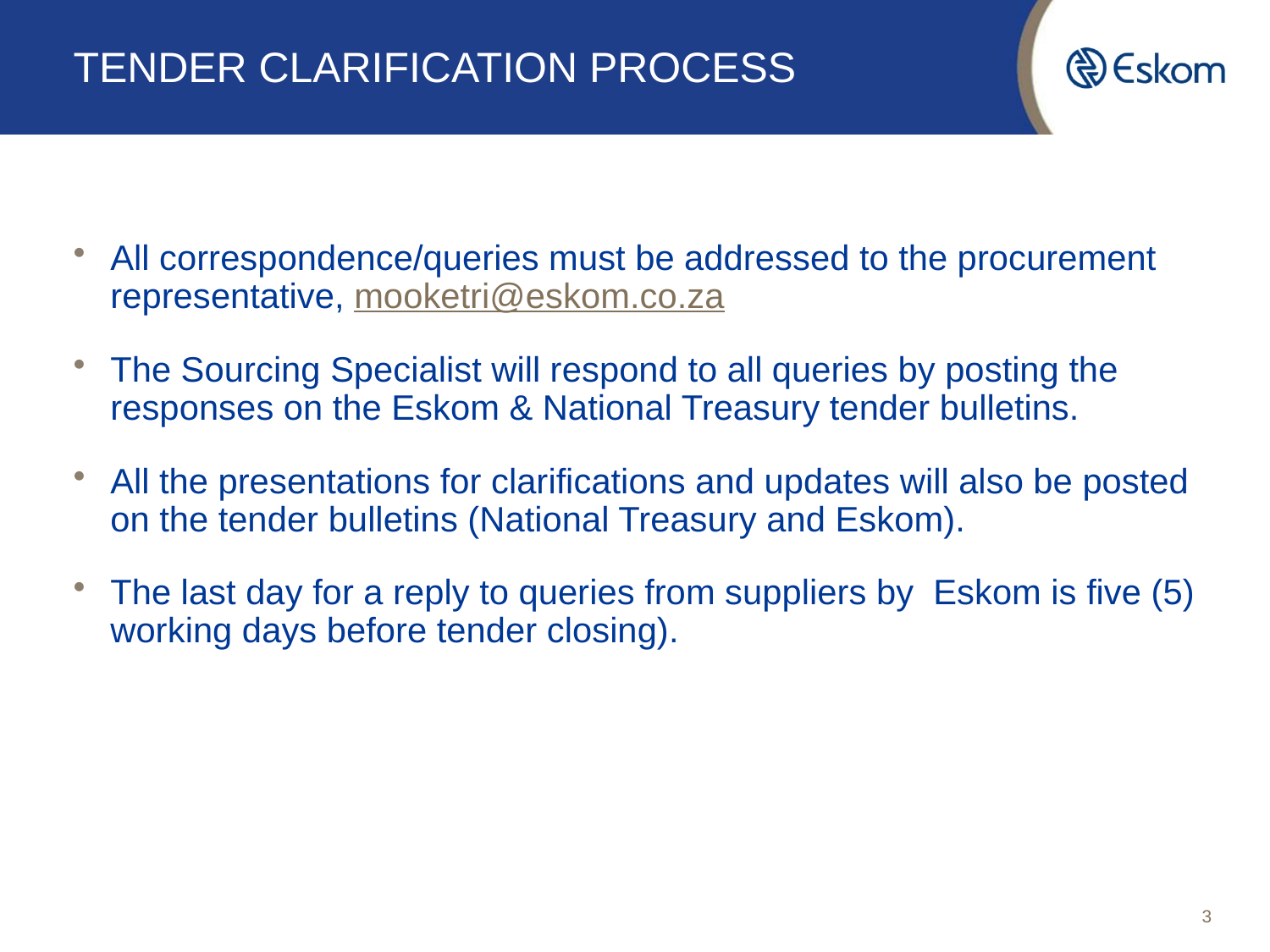

# TENDER CLARIFICATION PROCESS

All correspondence/queries must be addressed to the procurement representative, mooketri@eskom.co.za
The Sourcing Specialist will respond to all queries by posting the responses on the Eskom & National Treasury tender bulletins.
All the presentations for clarifications and updates will also be posted on the tender bulletins (National Treasury and Eskom).
The last day for a reply to queries from suppliers by  Eskom is five (5) working days before tender closing).

3